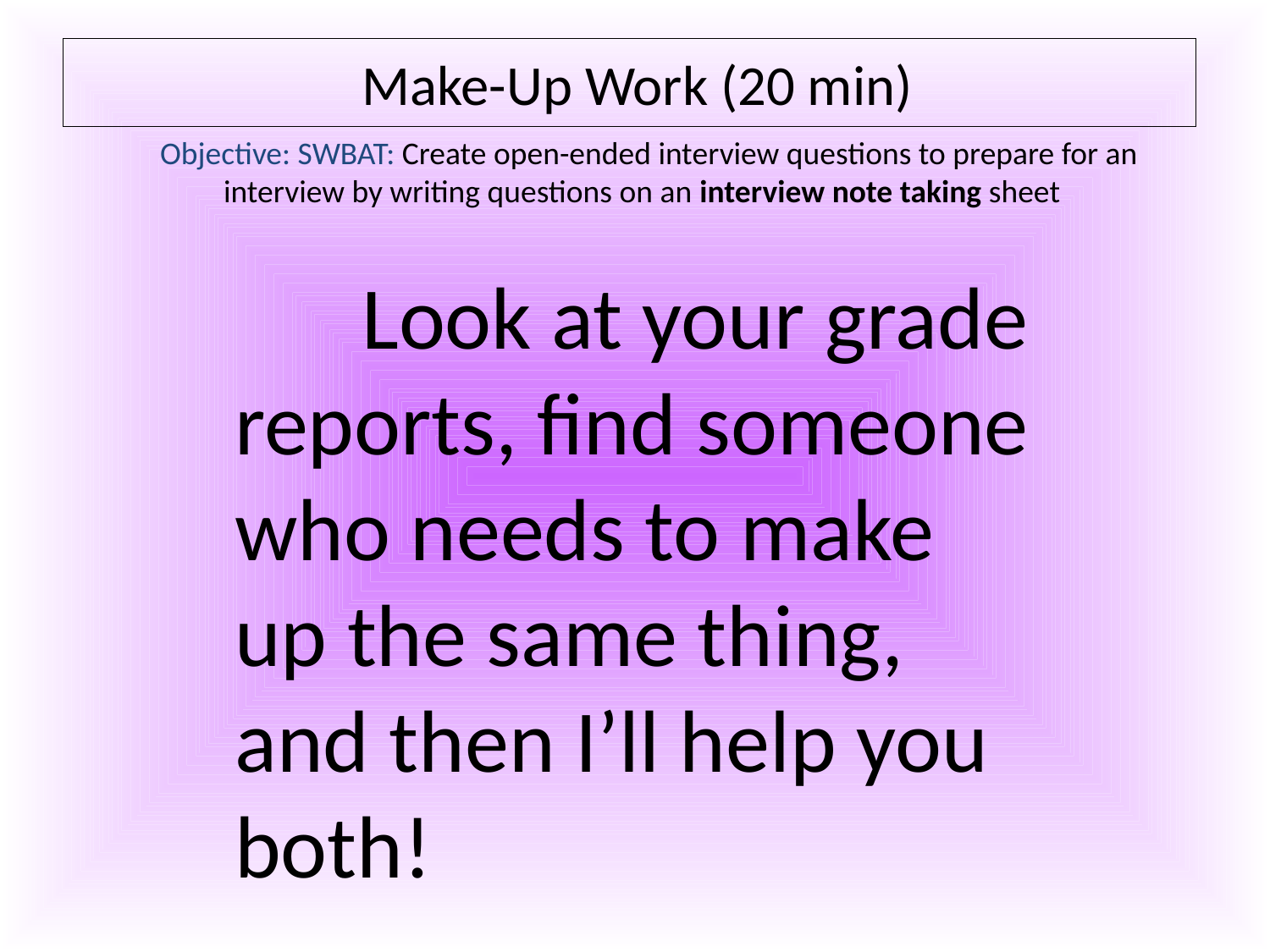

Make-Up Work (20 min)
Objective: SWBAT: Create open-ended interview questions to prepare for an interview by writing questions on an interview note taking sheet

	Look at your grade reports, find someone who needs to make up the same thing, and then I’ll help you both!